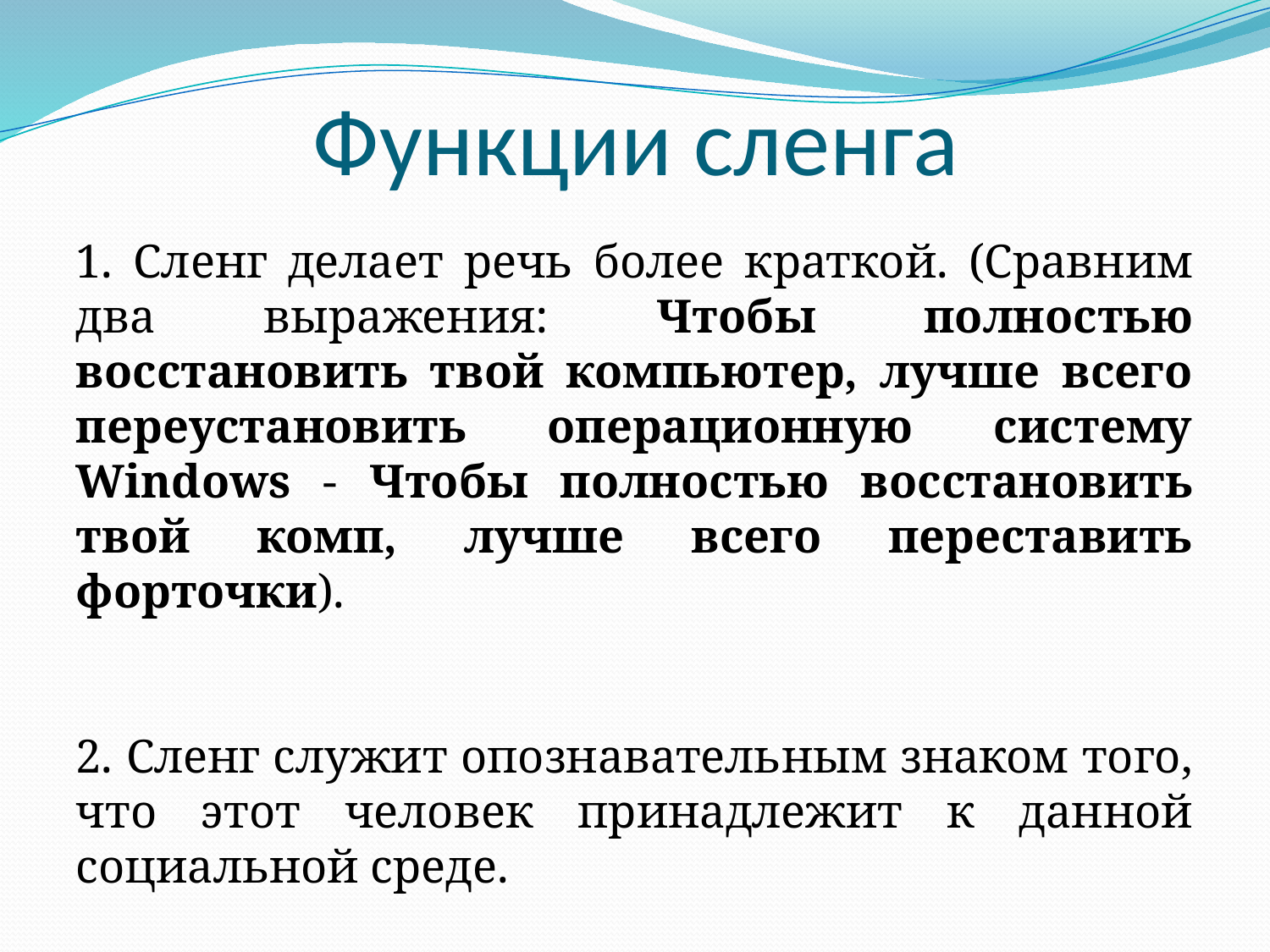

# Функции сленга
1. Сленг делает речь более краткой. (Сравним два выражения: Чтобы полностью восстановить твой компьютер, лучше всего переустановить операционную систему Windows - Чтобы полностью восстановить твой комп, лучше всего переставить форточки).

2. Сленг служит опознавательным знаком того, что этот человек принадлежит к данной социальной среде.